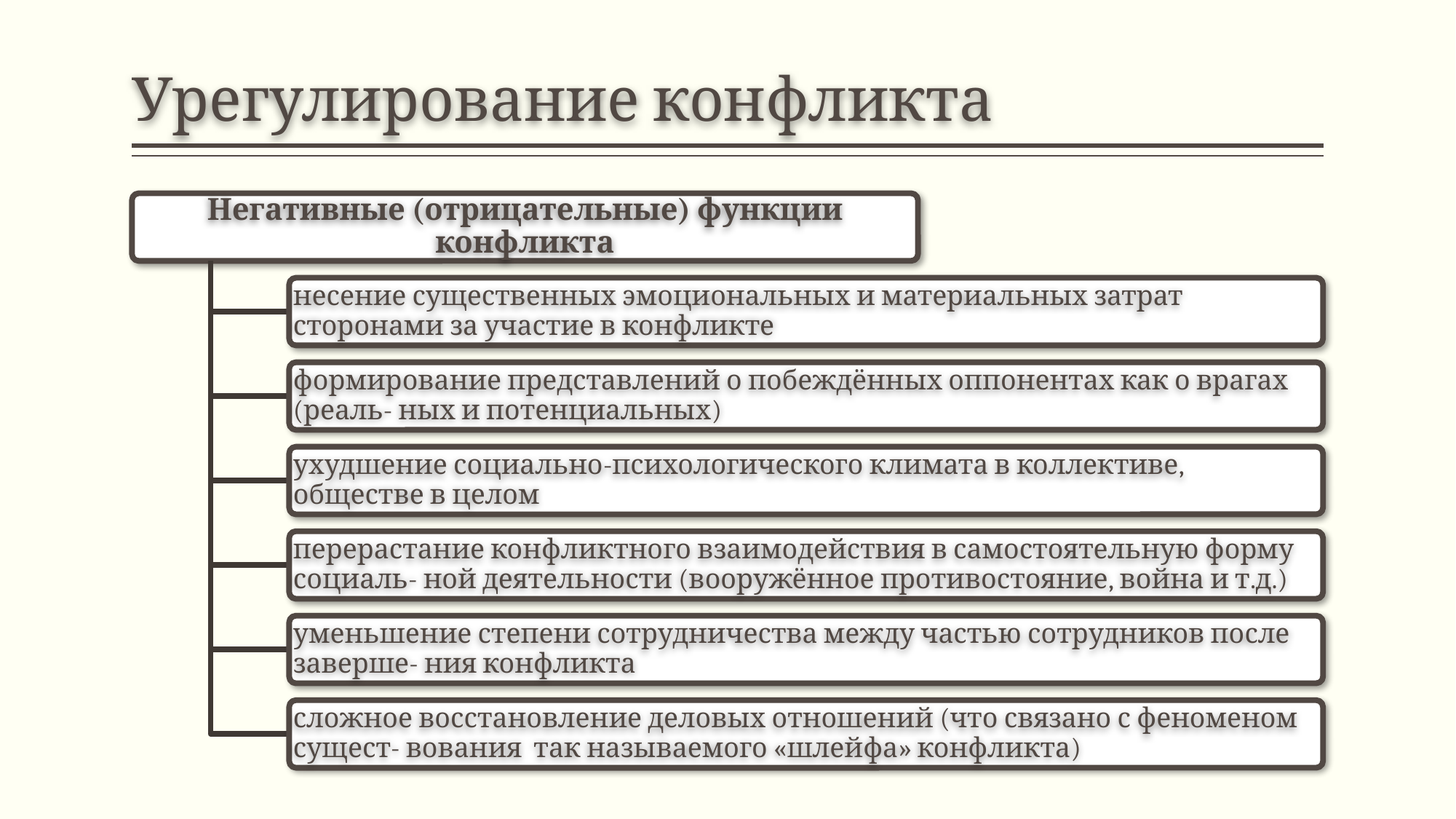

# Урегулирование конфликта

Негативные (отрицательные) функции конфликта

несение существенных эмоциональных и материальных затрат сторонами за участие в конфликте

формирование представлений о побеждённых оппонентах как о врагах (реаль- ных и потенциальных)

ухудшение социально-психологического климата в коллективе, обществе в целом

перерастание конфликтного взаимодействия в самостоятельную форму социаль- ной деятельности (вооружённое противостояние, война и т.д.)

уменьшение степени сотрудничества между частью сотрудников после заверше- ния конфликта

сложное восстановление деловых отношений (что связано с феноменом сущест- вования  так называемого «шлейфа» конфликта)